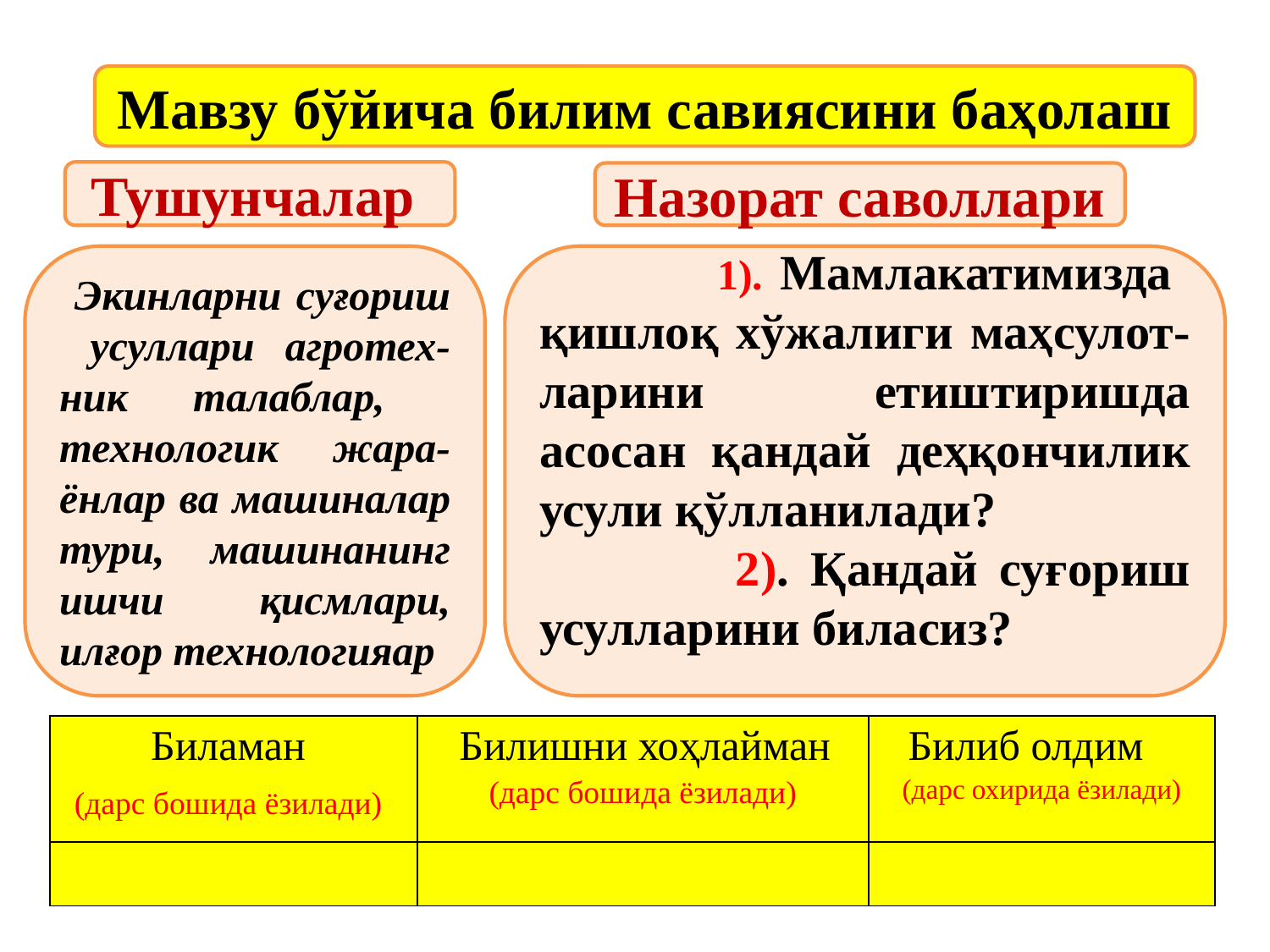

Мавзу бўйича билим савиясини баҳолаш
Тушунчалар
Назорат саволлари
           1). Мамлакатимизда  қишлоқ хўжалиги маҳсулот-ларини етиштиришда асосан қандай деҳқончилик усули қўлланилади?
         2). Қандай суғориш усулларини биласиз?

 Экинларни суғориш  усуллари агротех-ник талаблар,  технологик жара-ёнлар ва машиналар тури, машинанинг ишчи қисмлари, илғор технологияар
| Биламан (дарс бошида ёзилади) | Билишни хоҳлайман (дарс бошида ёзилади) | Билиб олдим (дарс охирида ёзилади) |
| --- | --- | --- |
|  |  |  |